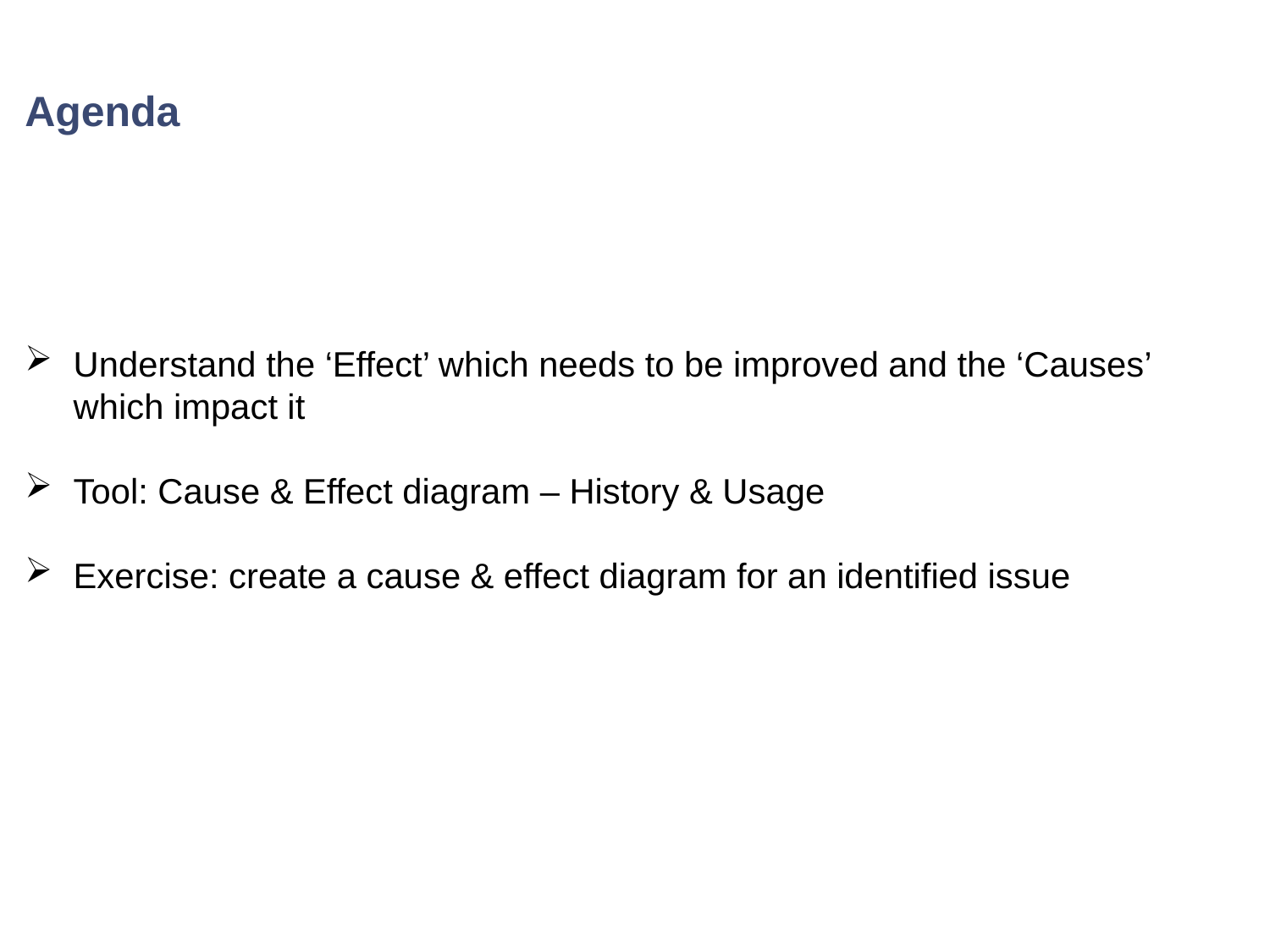

# Agenda
Understand the ‘Effect’ which needs to be improved and the ‘Causes’ which impact it
Tool: Cause & Effect diagram – History & Usage
Exercise: create a cause & effect diagram for an identified issue